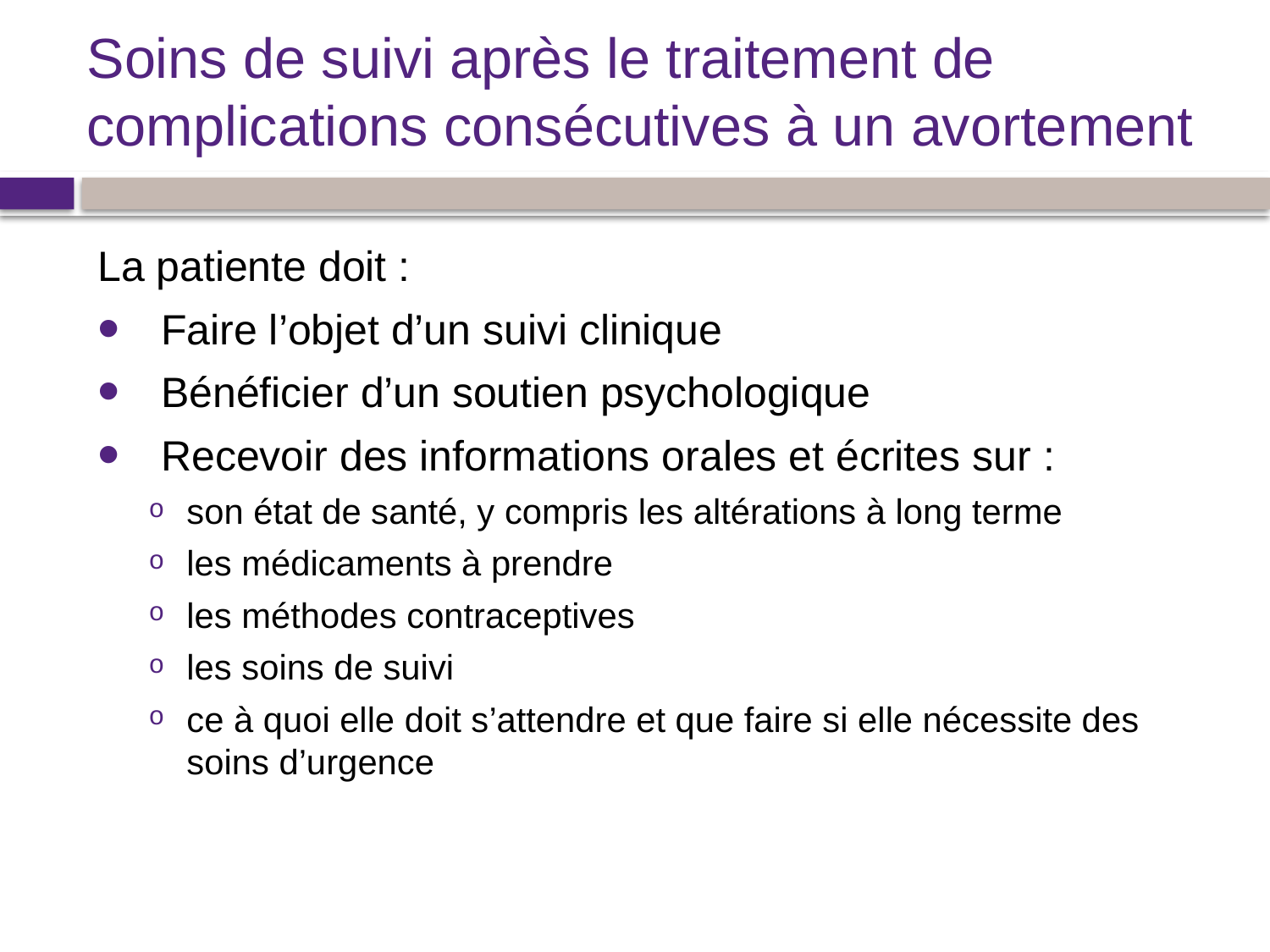

# Soins de suivi après le traitement de complications consécutives à un avortement
La patiente doit :
Faire l’objet d’un suivi clinique
Bénéficier d’un soutien psychologique
Recevoir des informations orales et écrites sur :
son état de santé, y compris les altérations à long terme
les médicaments à prendre
les méthodes contraceptives
les soins de suivi
ce à quoi elle doit s’attendre et que faire si elle nécessite des soins d’urgence